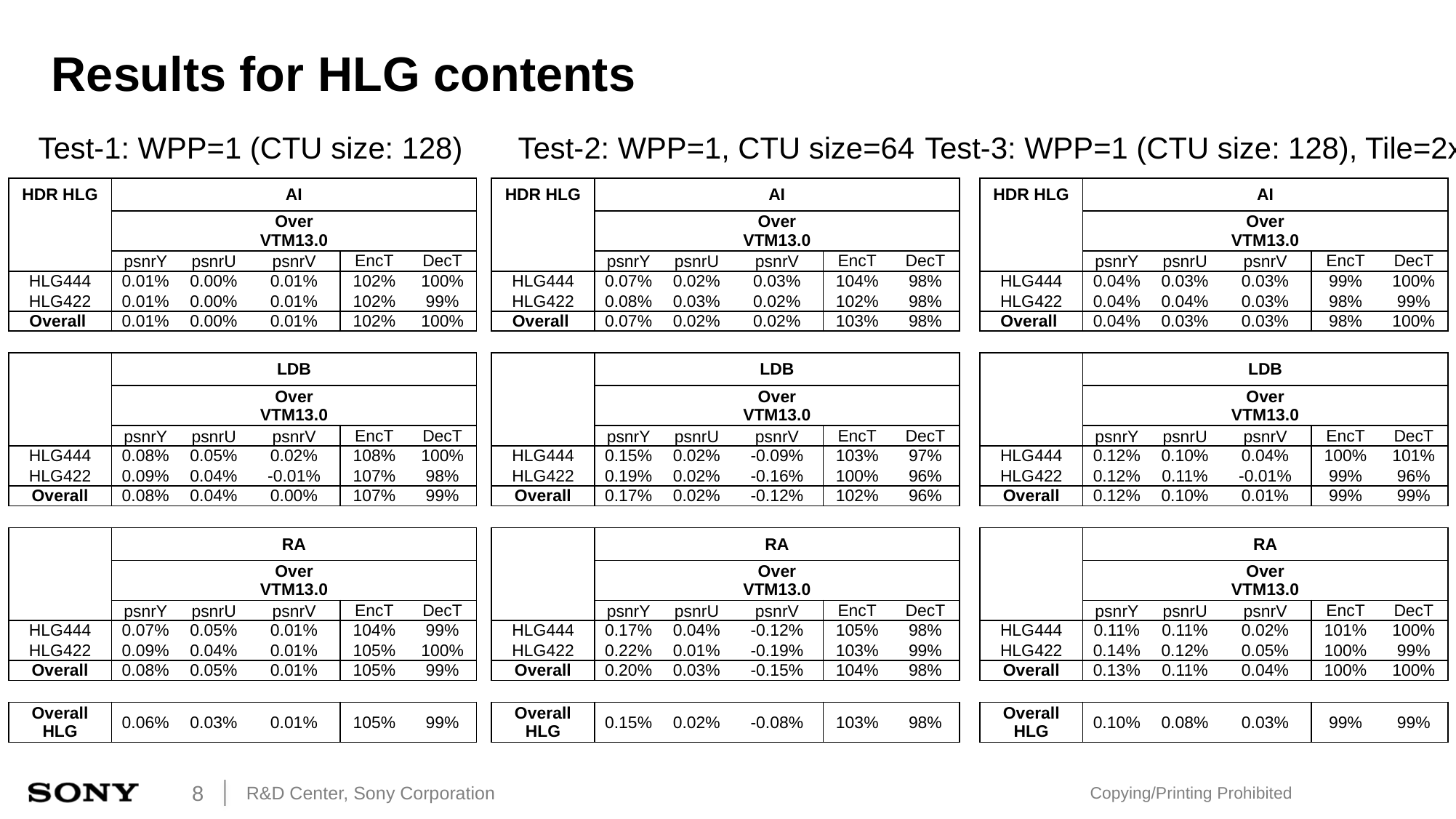

# Results for HLG contents
Test-1: WPP=1 (CTU size: 128)
Test-2: WPP=1, CTU size=64
Test-3: WPP=1 (CTU size: 128), Tile=2x1
| HDR HLG |  |  | AI |  |  |
| --- | --- | --- | --- | --- | --- |
|  |  |  | Over VTM13.0 |  |  |
|  | psnrY | psnrU | psnrV | EncT | DecT |
| HLG444 | 0.01% | 0.00% | 0.01% | 102% | 100% |
| HLG422 | 0.01% | 0.00% | 0.01% | 102% | 99% |
| Overall | 0.01% | 0.00% | 0.01% | 102% | 100% |
|  |  |  |  |  |  |
|  |  |  | LDB |  |  |
|  |  |  | Over VTM13.0 |  |  |
|  | psnrY | psnrU | psnrV | EncT | DecT |
| HLG444 | 0.08% | 0.05% | 0.02% | 108% | 100% |
| HLG422 | 0.09% | 0.04% | -0.01% | 107% | 98% |
| Overall | 0.08% | 0.04% | 0.00% | 107% | 99% |
|  |  |  |  |  |  |
|  |  |  | RA |  |  |
|  |  |  | Over VTM13.0 |  |  |
|  | psnrY | psnrU | psnrV | EncT | DecT |
| HLG444 | 0.07% | 0.05% | 0.01% | 104% | 99% |
| HLG422 | 0.09% | 0.04% | 0.01% | 105% | 100% |
| Overall | 0.08% | 0.05% | 0.01% | 105% | 99% |
|  |  |  |  |  |  |
| Overall HLG | 0.06% | 0.03% | 0.01% | 105% | 99% |
| HDR HLG |  |  | AI |  |  |
| --- | --- | --- | --- | --- | --- |
|  |  |  | Over VTM13.0 |  |  |
|  | psnrY | psnrU | psnrV | EncT | DecT |
| HLG444 | 0.07% | 0.02% | 0.03% | 104% | 98% |
| HLG422 | 0.08% | 0.03% | 0.02% | 102% | 98% |
| Overall | 0.07% | 0.02% | 0.02% | 103% | 98% |
|  |  |  |  |  |  |
|  |  |  | LDB |  |  |
|  |  |  | Over VTM13.0 |  |  |
|  | psnrY | psnrU | psnrV | EncT | DecT |
| HLG444 | 0.15% | 0.02% | -0.09% | 103% | 97% |
| HLG422 | 0.19% | 0.02% | -0.16% | 100% | 96% |
| Overall | 0.17% | 0.02% | -0.12% | 102% | 96% |
|  |  |  |  |  |  |
|  |  |  | RA |  |  |
|  |  |  | Over VTM13.0 |  |  |
|  | psnrY | psnrU | psnrV | EncT | DecT |
| HLG444 | 0.17% | 0.04% | -0.12% | 105% | 98% |
| HLG422 | 0.22% | 0.01% | -0.19% | 103% | 99% |
| Overall | 0.20% | 0.03% | -0.15% | 104% | 98% |
|  |  |  |  |  |  |
| Overall HLG | 0.15% | 0.02% | -0.08% | 103% | 98% |
| HDR HLG |  |  | AI |  |  |
| --- | --- | --- | --- | --- | --- |
|  |  |  | Over VTM13.0 |  |  |
|  | psnrY | psnrU | psnrV | EncT | DecT |
| HLG444 | 0.04% | 0.03% | 0.03% | 99% | 100% |
| HLG422 | 0.04% | 0.04% | 0.03% | 98% | 99% |
| Overall | 0.04% | 0.03% | 0.03% | 98% | 100% |
|  |  |  |  |  |  |
|  |  |  | LDB |  |  |
|  |  |  | Over VTM13.0 |  |  |
|  | psnrY | psnrU | psnrV | EncT | DecT |
| HLG444 | 0.12% | 0.10% | 0.04% | 100% | 101% |
| HLG422 | 0.12% | 0.11% | -0.01% | 99% | 96% |
| Overall | 0.12% | 0.10% | 0.01% | 99% | 99% |
|  |  |  |  |  |  |
|  |  |  | RA |  |  |
|  |  |  | Over VTM13.0 |  |  |
|  | psnrY | psnrU | psnrV | EncT | DecT |
| HLG444 | 0.11% | 0.11% | 0.02% | 101% | 100% |
| HLG422 | 0.14% | 0.12% | 0.05% | 100% | 99% |
| Overall | 0.13% | 0.11% | 0.04% | 100% | 100% |
|  |  |  |  |  |  |
| Overall HLG | 0.10% | 0.08% | 0.03% | 99% | 99% |